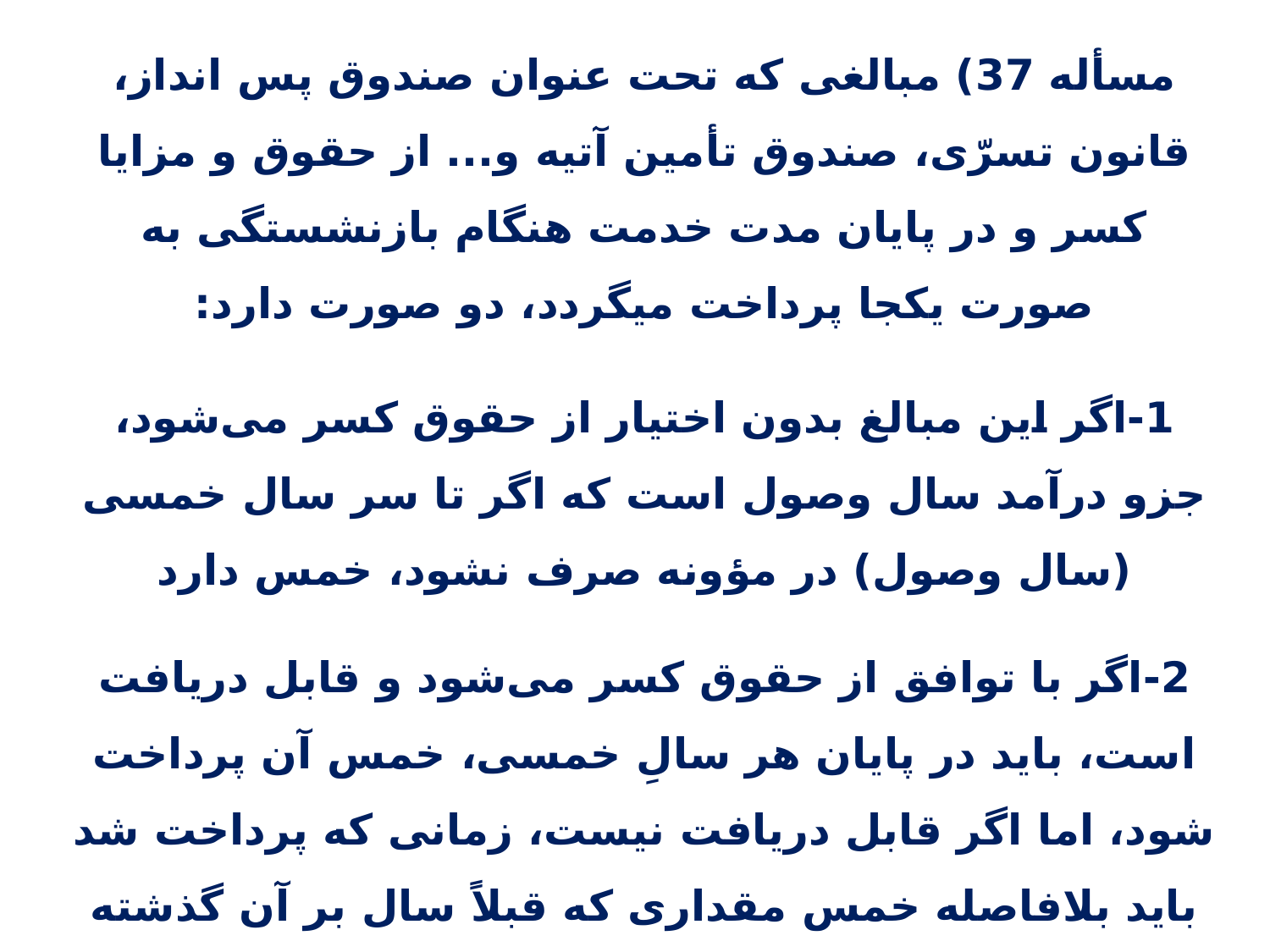

مسأله 37) مبالغی که تحت عنوان صندوق پس انداز، قانون تسرّی، صندوق تأمین آتیه و... از حقوق و مزایا کسر و در پایان مدت خدمت هنگام بازنشستگی به صورت یکجا پرداخت میگردد، دو صورت دارد:

1-اگر این مبالغ بدون اختیار از حقوق کسر می‌شود، جزو درآمد سال وصول است که اگر تا سر سال خمسی (سال وصول) در مؤونه صرف نشود، خمس دارد

2-اگر با توافق از حقوق کسر می‌شود و قابل دریافت است، باید در پایان هر سالِ خمسی، خمس آن پرداخت شود، اما اگر قابل دریافت نیست، زمانی که پرداخت شد باید بلافاصله خمس مقداری که قبلاً سال بر آن گذشته است پرداخت شود و مقداری که مربوط به سال اخیر بوده و هنوز سال خمسی آن نرسیده، جزو درآمد سال وصول است.